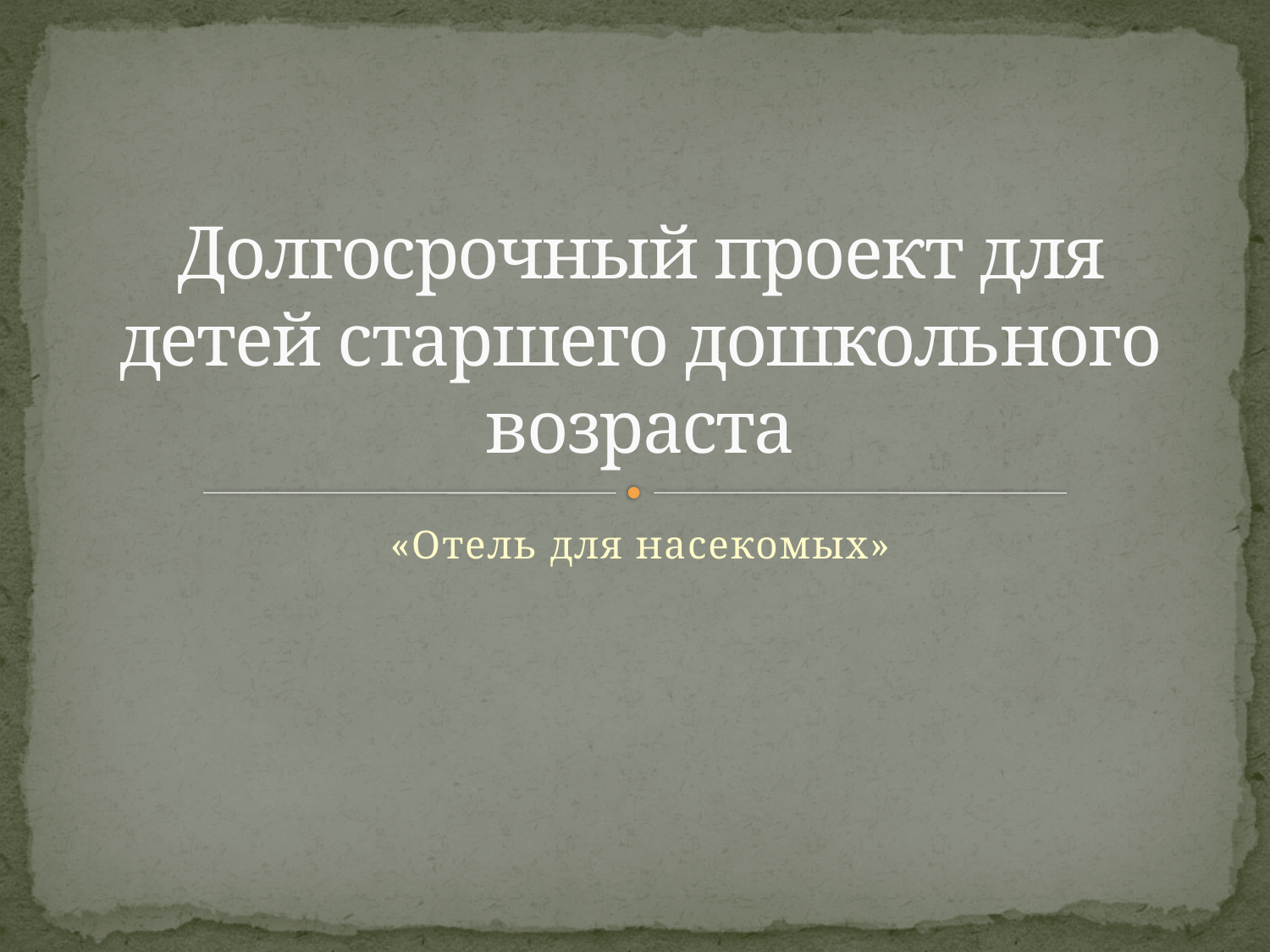

# Долгосрочный проект для детей старшего дошкольного возраста
«Отель для насекомых»